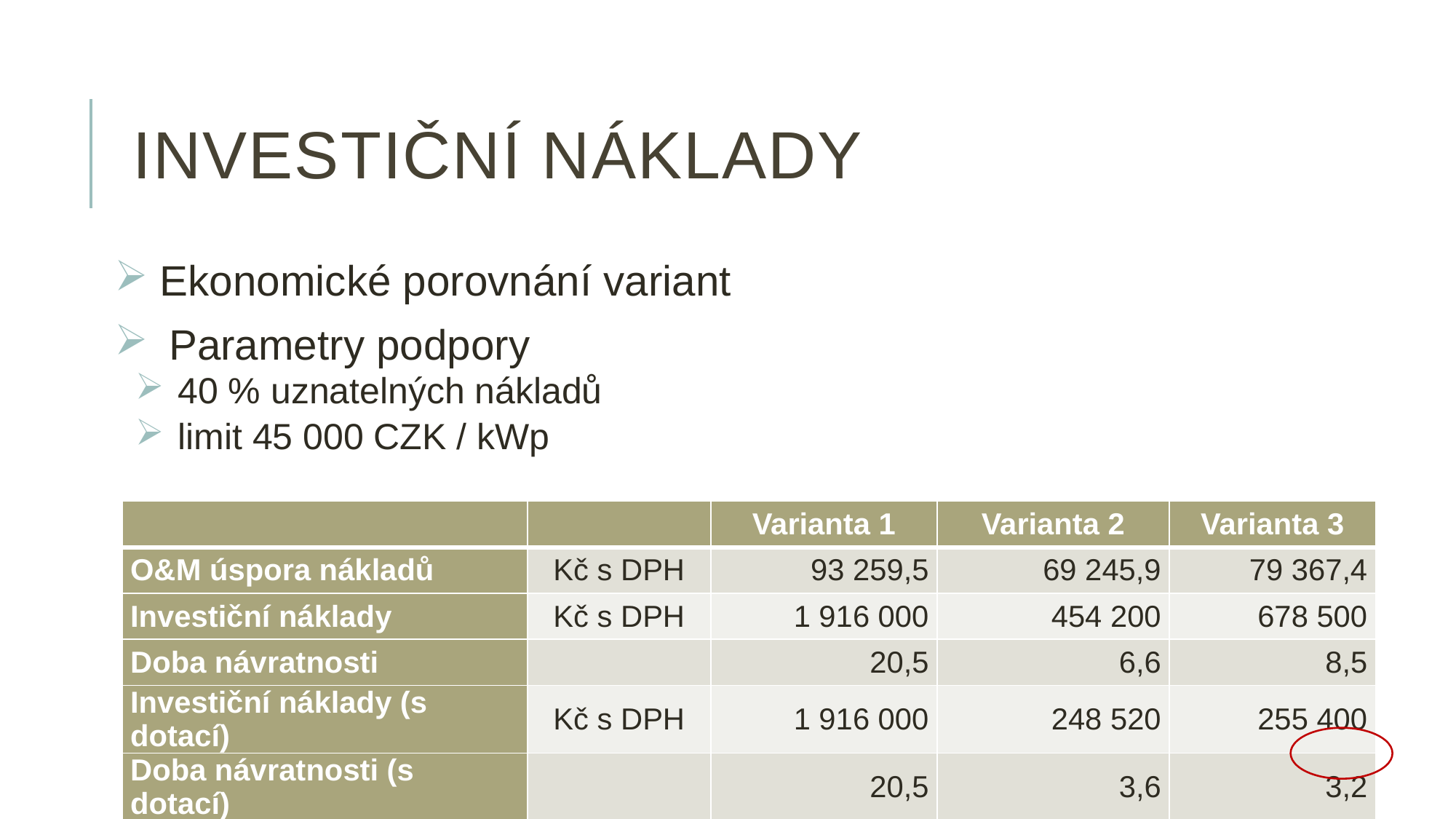

# Investiční náklady
 Ekonomické porovnání variant
 Parametry podpory
40 % uznatelných nákladů
limit 45 000 CZK / kWp

|  |  | Varianta 1 | Varianta 2 | Varianta 3 |
| --- | --- | --- | --- | --- |
| O&M úspora nákladů | Kč s DPH | 93 259,5 | 69 245,9 | 79 367,4 |
| Investiční náklady | Kč s DPH | 1 916 000 | 454 200 | 678 500 |
| Doba návratnosti |  | 20,5 | 6,6 | 8,5 |
| Investiční náklady (s dotací) | Kč s DPH | 1 916 000 | 248 520 | 255 400 |
| Doba návratnosti (s dotací) |  | 20,5 | 3,6 | 3,2 |